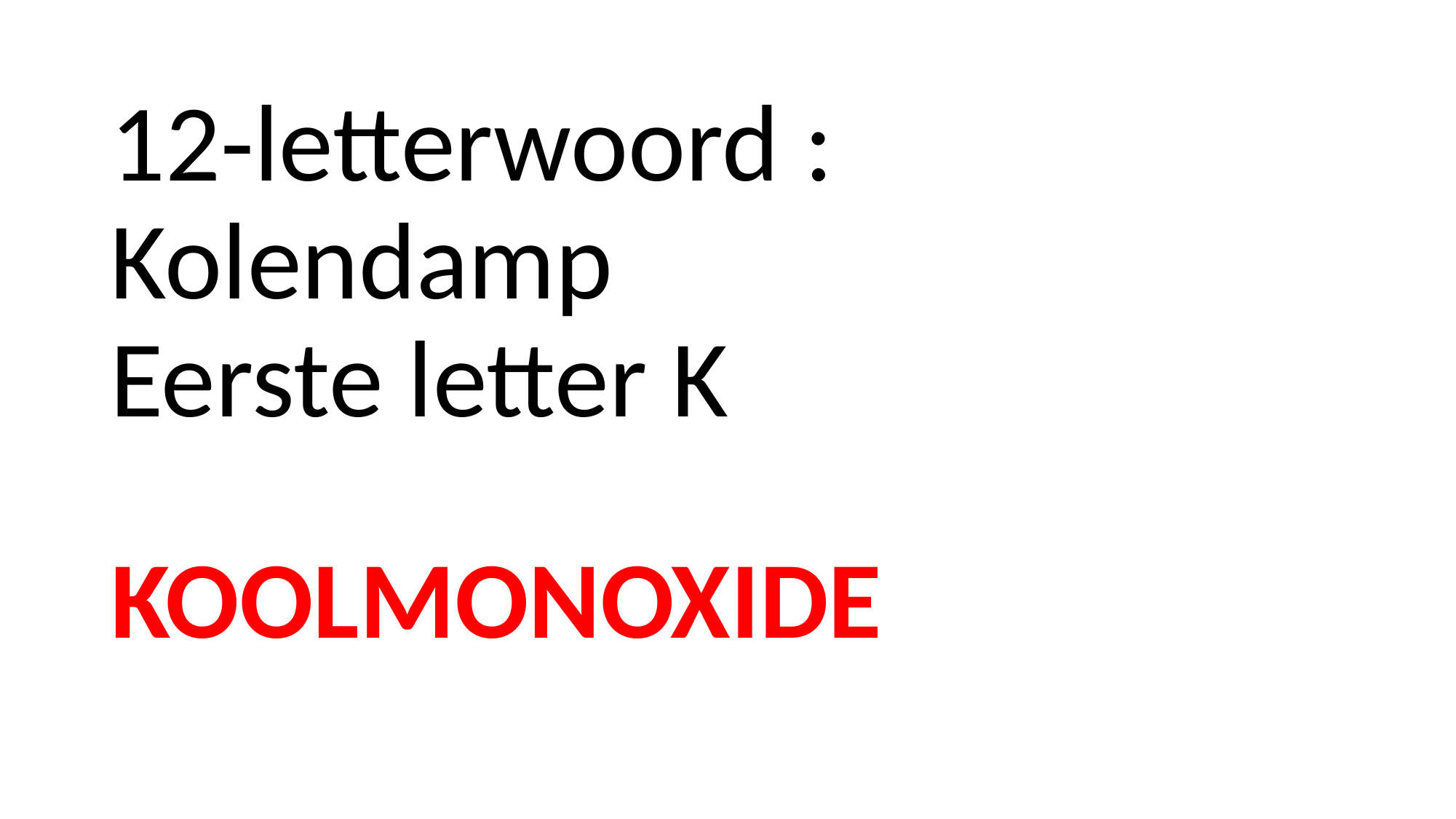

# 12-letterwoord : Kolendamp Eerste letter K
KOOLMONOXIDE